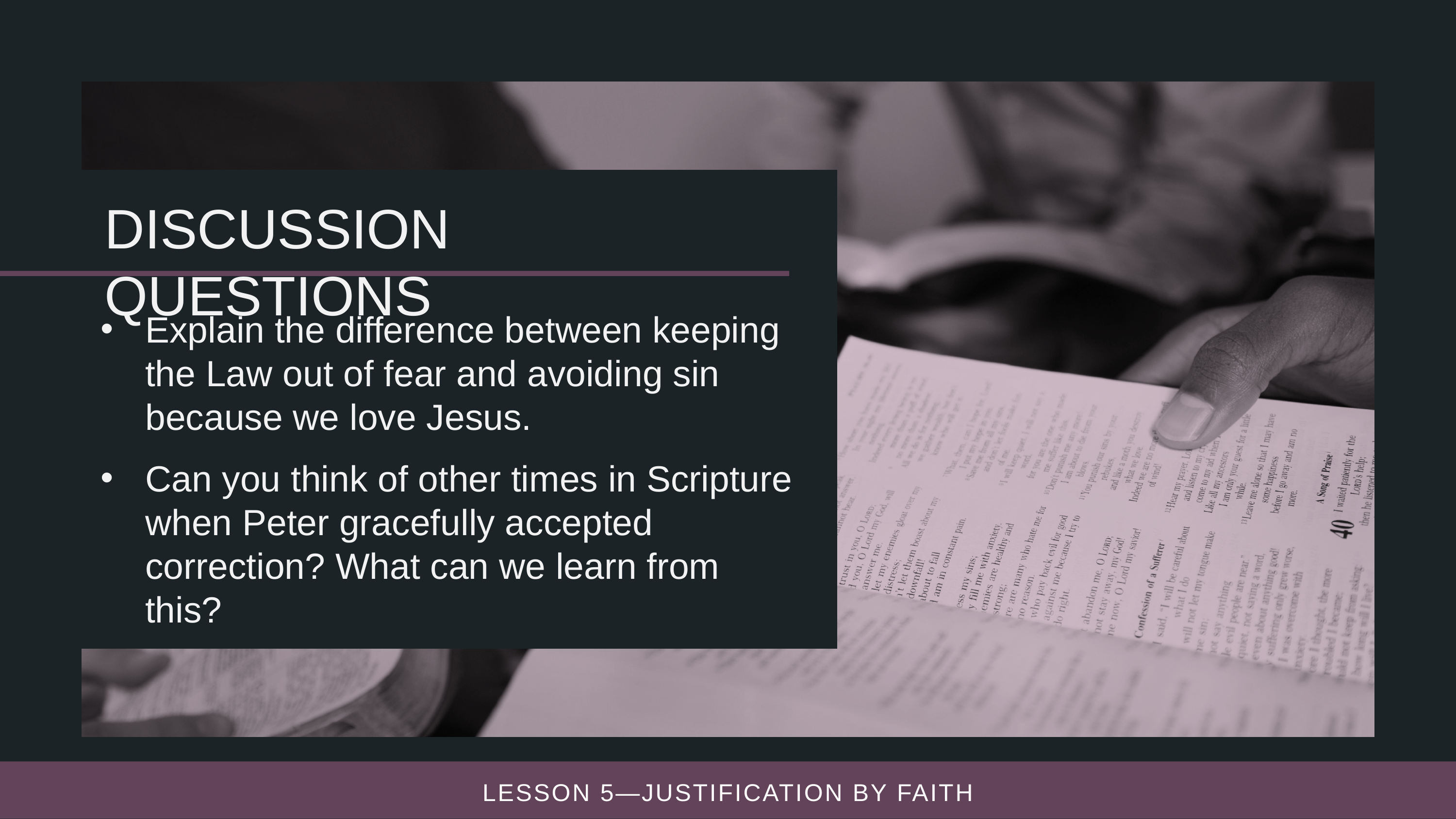

Explain the difference between keeping the Law out of fear and avoiding sin because we love Jesus.
Can you think of other times in Scripture when Peter gracefully accepted correction? What can we learn from this?